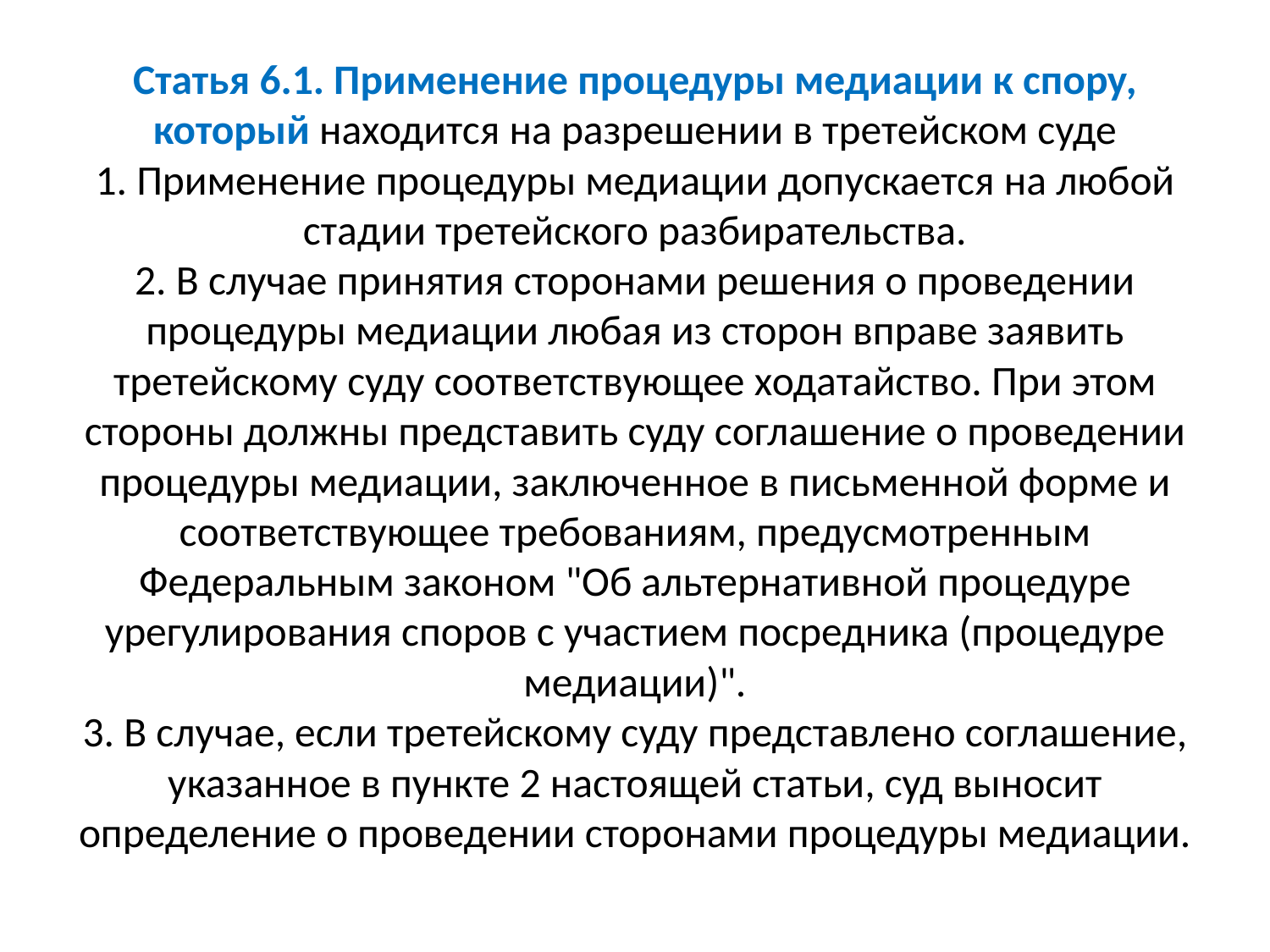

# Статья 6.1. Применение процедуры медиации к спору, который находится на разрешении в третейском суде 1. Применение процедуры медиации допускается на любой стадии третейского разбирательства. 2. В случае принятия сторонами решения о проведении процедуры медиации любая из сторон вправе заявить третейскому суду соответствующее ходатайство. При этом стороны должны представить суду соглашение о проведении процедуры медиации, заключенное в письменной форме и соответствующее требованиям, предусмотренным Федеральным законом "Об альтернативной процедуре урегулирования споров с участием посредника (процедуре медиации)". 3. В случае, если третейскому суду представлено соглашение, указанное в пункте 2 настоящей статьи, суд выносит определение о проведении сторонами процедуры медиации.